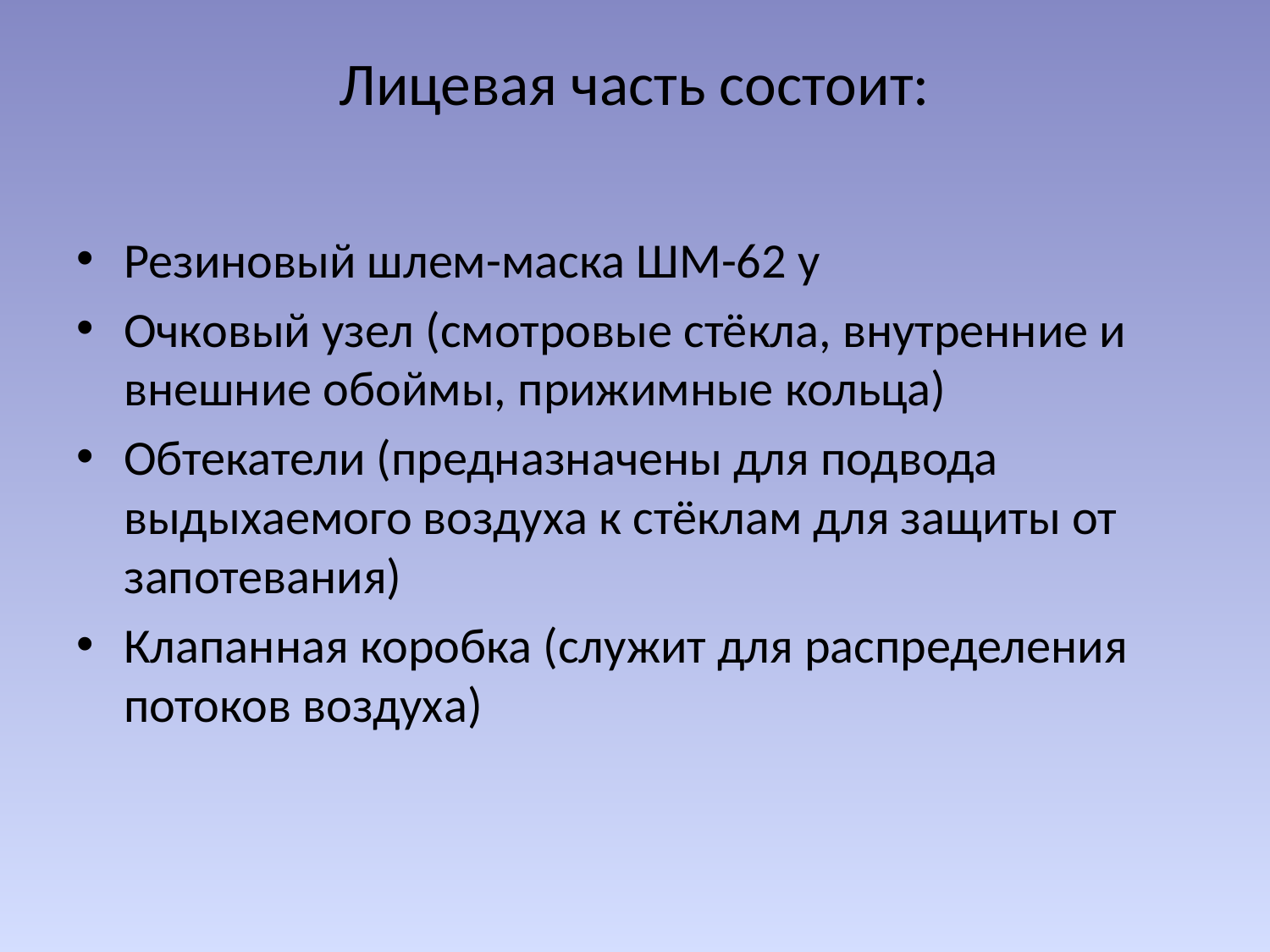

# Лицевая часть состоит:
Резиновый шлем-маска ШМ-62 у
Очковый узел (смотровые стёкла, внутренние и внешние обоймы, прижимные кольца)
Обтекатели (предназначены для подвода выдыхаемого воздуха к стёклам для защиты от запотевания)
Клапанная коробка (служит для распределения потоков воздуха)